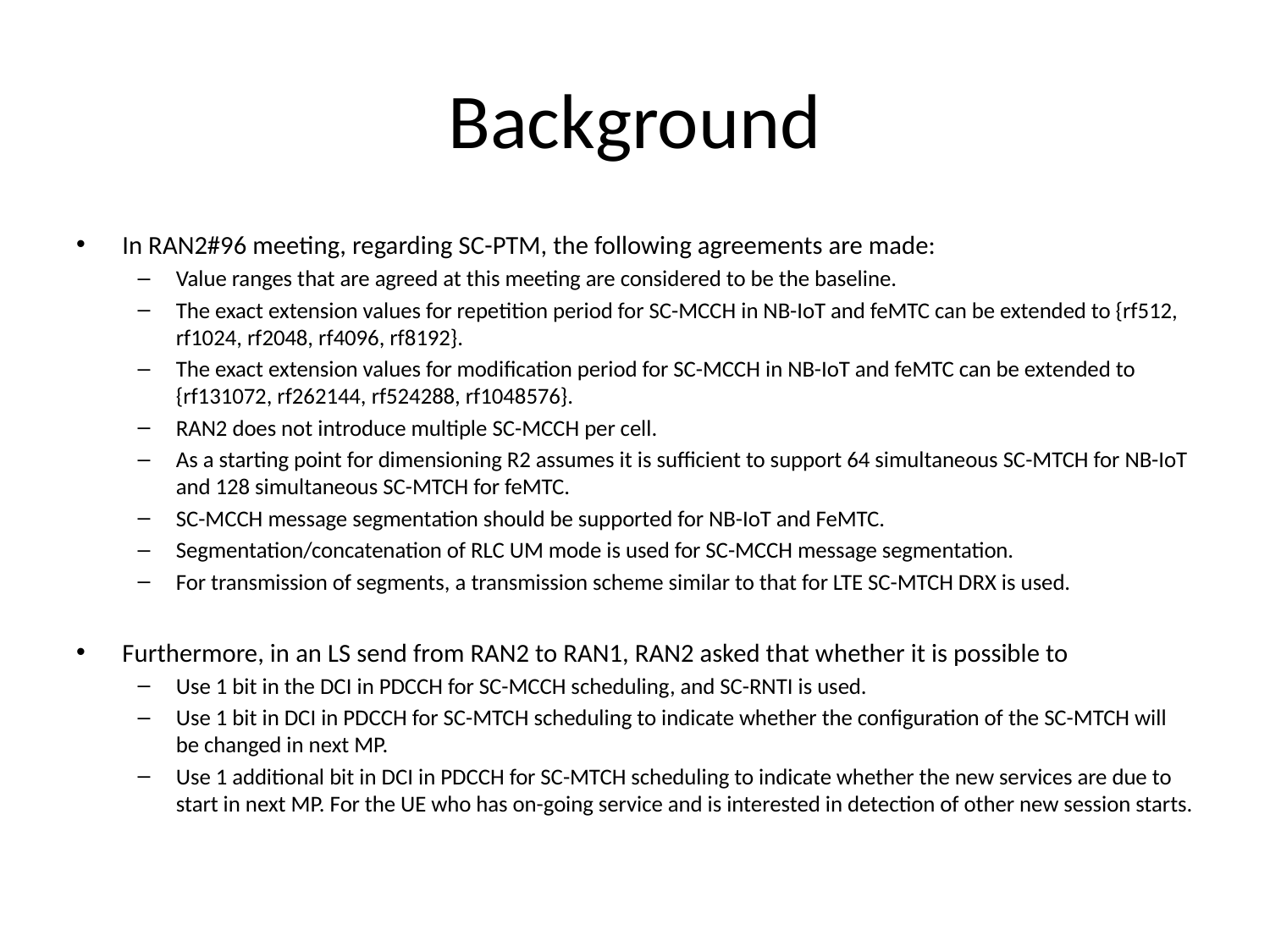

# Background
In RAN2#96 meeting, regarding SC-PTM, the following agreements are made:
Value ranges that are agreed at this meeting are considered to be the baseline.
The exact extension values for repetition period for SC-MCCH in NB-IoT and feMTC can be extended to {rf512, rf1024, rf2048, rf4096, rf8192}.
The exact extension values for modification period for SC-MCCH in NB-IoT and feMTC can be extended to {rf131072, rf262144, rf524288, rf1048576}.
RAN2 does not introduce multiple SC-MCCH per cell.
As a starting point for dimensioning R2 assumes it is sufficient to support 64 simultaneous SC-MTCH for NB-IoT and 128 simultaneous SC-MTCH for feMTC.
SC-MCCH message segmentation should be supported for NB-IoT and FeMTC.
Segmentation/concatenation of RLC UM mode is used for SC-MCCH message segmentation.
For transmission of segments, a transmission scheme similar to that for LTE SC-MTCH DRX is used.

Furthermore, in an LS send from RAN2 to RAN1, RAN2 asked that whether it is possible to
Use 1 bit in the DCI in PDCCH for SC-MCCH scheduling, and SC-RNTI is used.
Use 1 bit in DCI in PDCCH for SC-MTCH scheduling to indicate whether the configuration of the SC-MTCH will be changed in next MP.
Use 1 additional bit in DCI in PDCCH for SC-MTCH scheduling to indicate whether the new services are due to start in next MP. For the UE who has on-going service and is interested in detection of other new session starts.